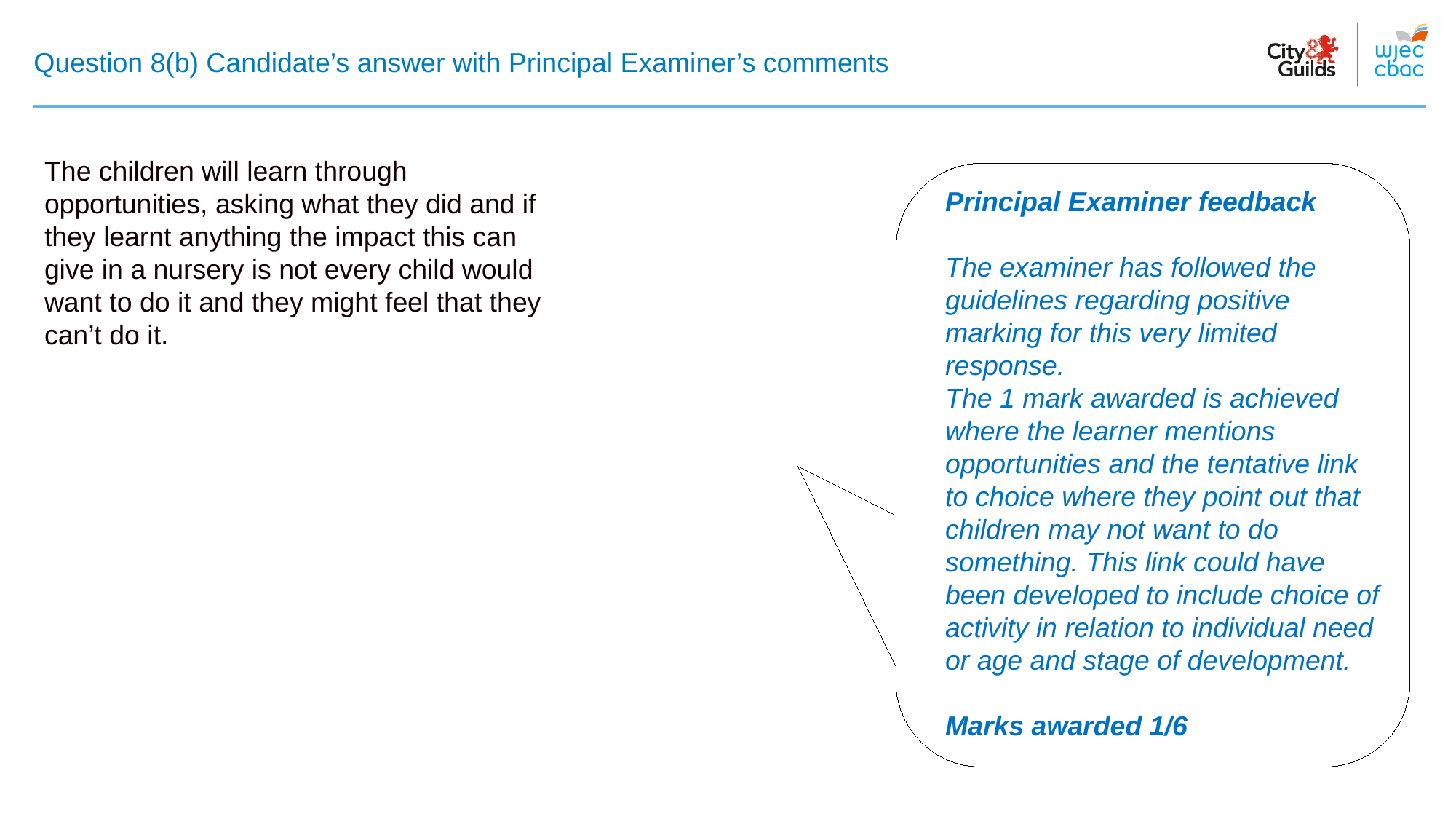

# Question 8(b) Candidate’s answer with Principal Examiner’s comments
The children will learn through opportunities, asking what they did and if they learnt anything the impact this can give in a nursery is not every child would want to do it and they might feel that they can’t do it.

Principal Examiner feedback

The examiner has followed the guidelines regarding positive marking for this very limited response.
The 1 mark awarded is achieved where the learner mentions opportunities and the tentative link to choice where they point out that children may not want to do something. This link could have been developed to include choice of activity in relation to individual need or age and stage of development.

Marks awarded 1/6